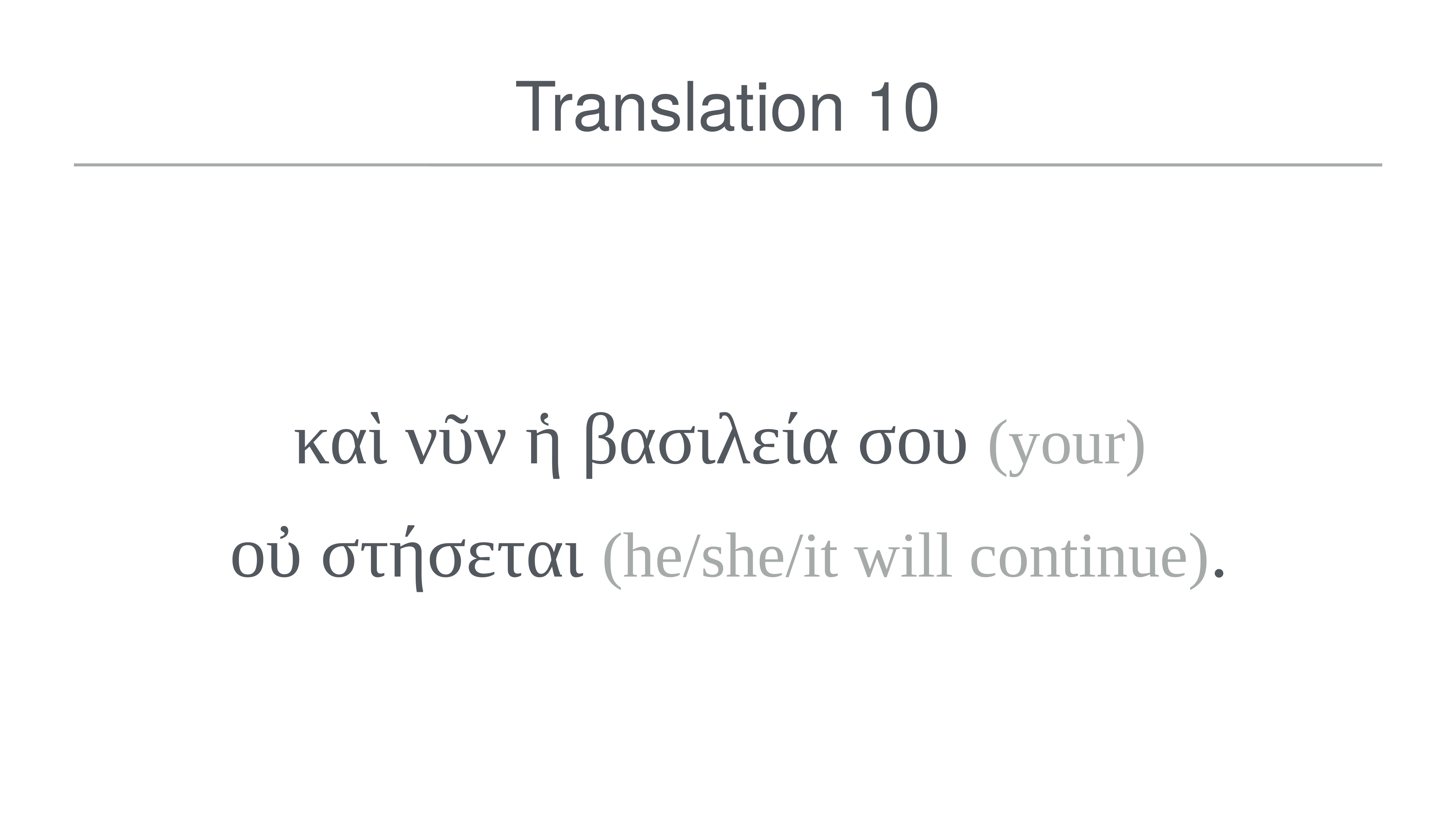

# Translation 10
καὶ νῦν ἡ βασιλεία σου (your)
οὐ στήσεται (he/she/it will continue).